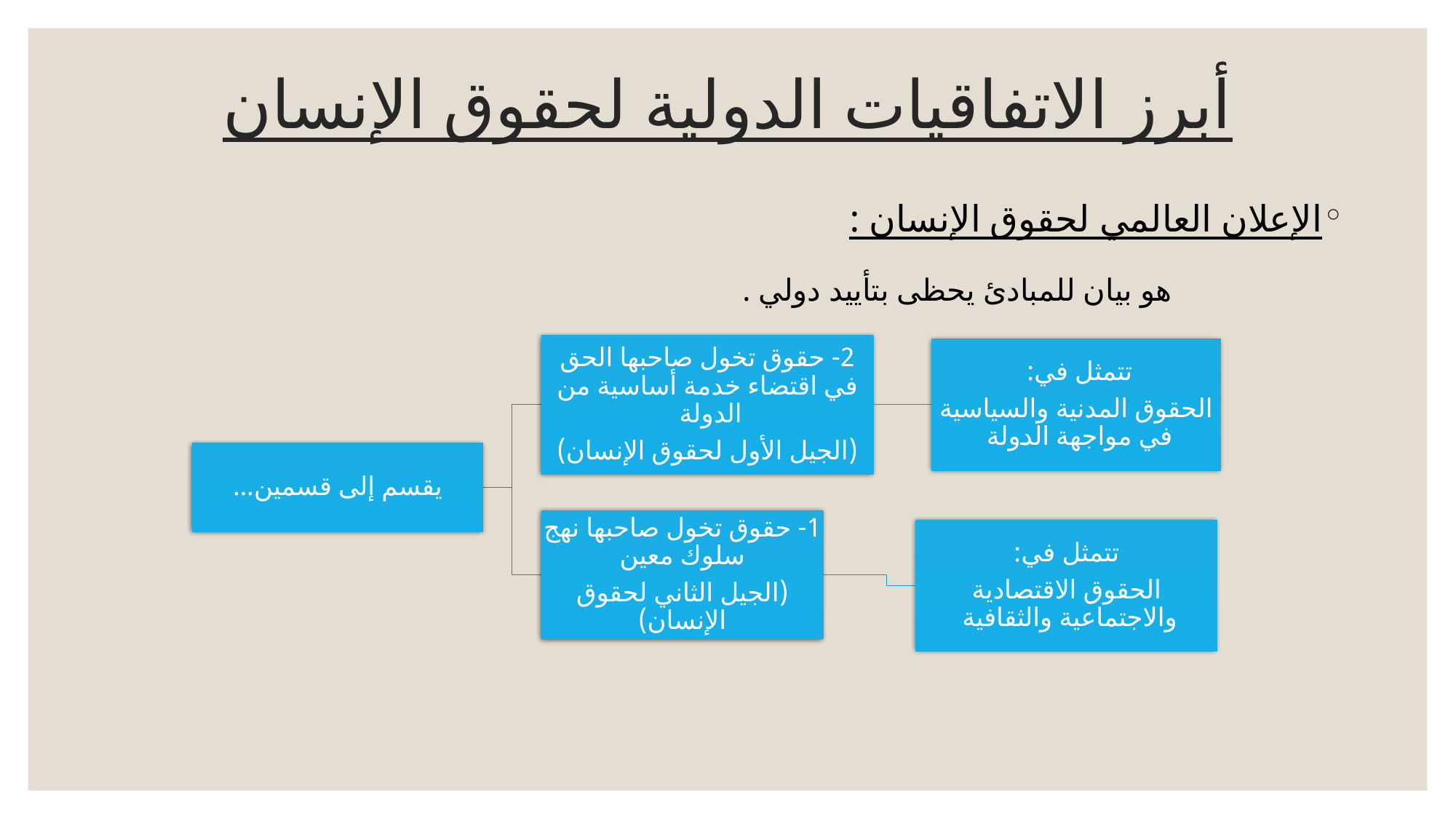

# أبرز الاتفاقيات الدولية لحقوق الإنسان
الإعلان العالمي لحقوق الإنسان :
                      هو بيان للمبادئ يحظى بتأييد دولي .
يقسم إلى قسمين...
2- حقوق تخول صاحبها الحق في اقتضاء خدمة أساسية من الدولة
(الجيل الأول لحقوق الإنسان)
تتمثل في:
الحقوق المدنية والسياسية في مواجهة الدولة
1- حقوق تخول صاحبها نهج سلوك معين
(الجيل الثاني لحقوق الإنسان)
تتمثل في:
الحقوق الاقتصادية والاجتماعية والثقافية